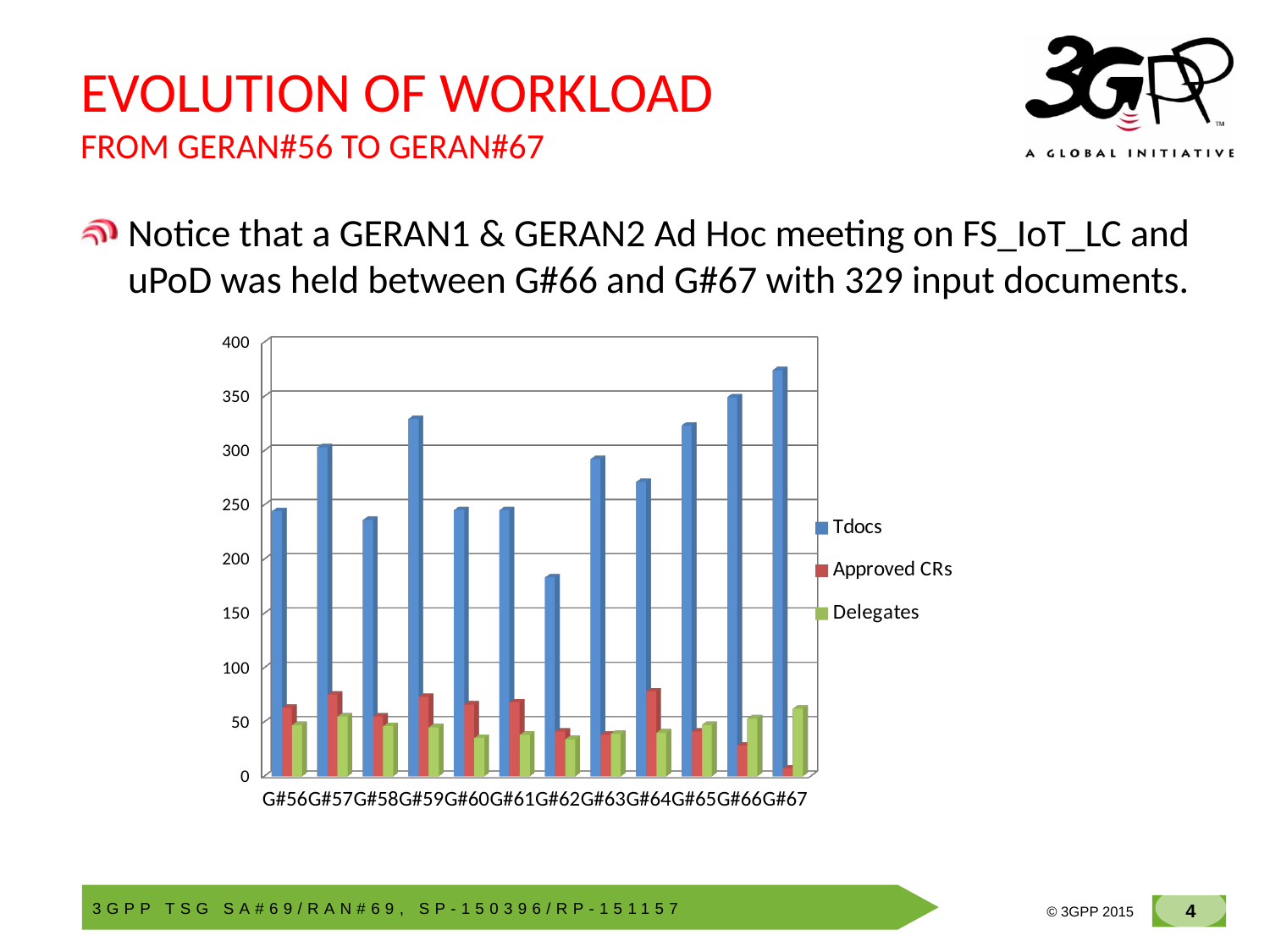

# EVOLUTION OF WORKLOAD FROM GERAN#56 TO GERAN#67
Notice that a GERAN1 & GERAN2 Ad Hoc meeting on FS_IoT_LC and uPoD was held between G#66 and G#67 with 329 input documents.

[unsupported chart]